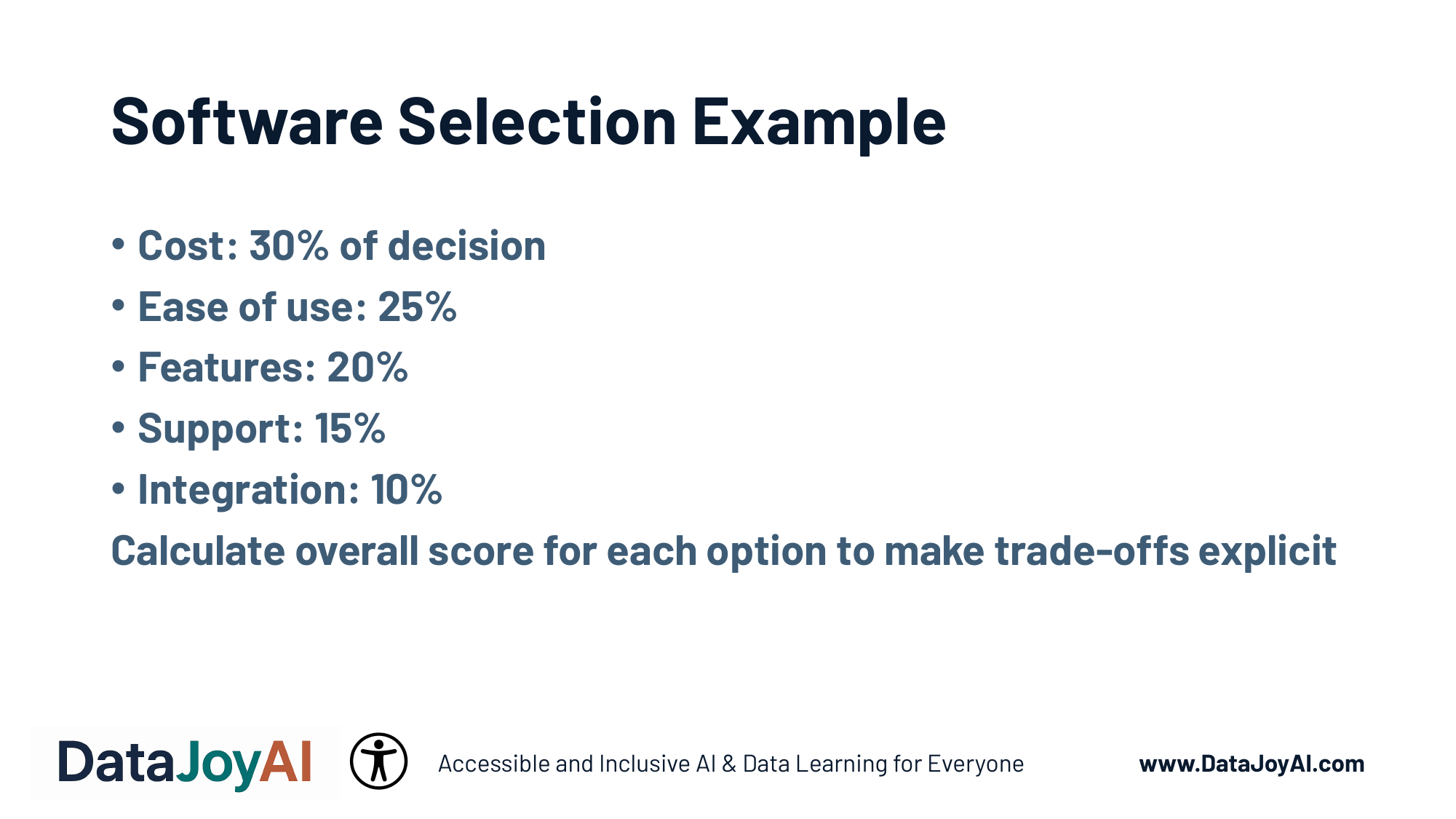

# Software Selection Example
Cost: 30% of decision
Ease of use: 25%
Features: 20%
Support: 15%
Integration: 10%
Calculate overall score for each option to make trade-offs explicit